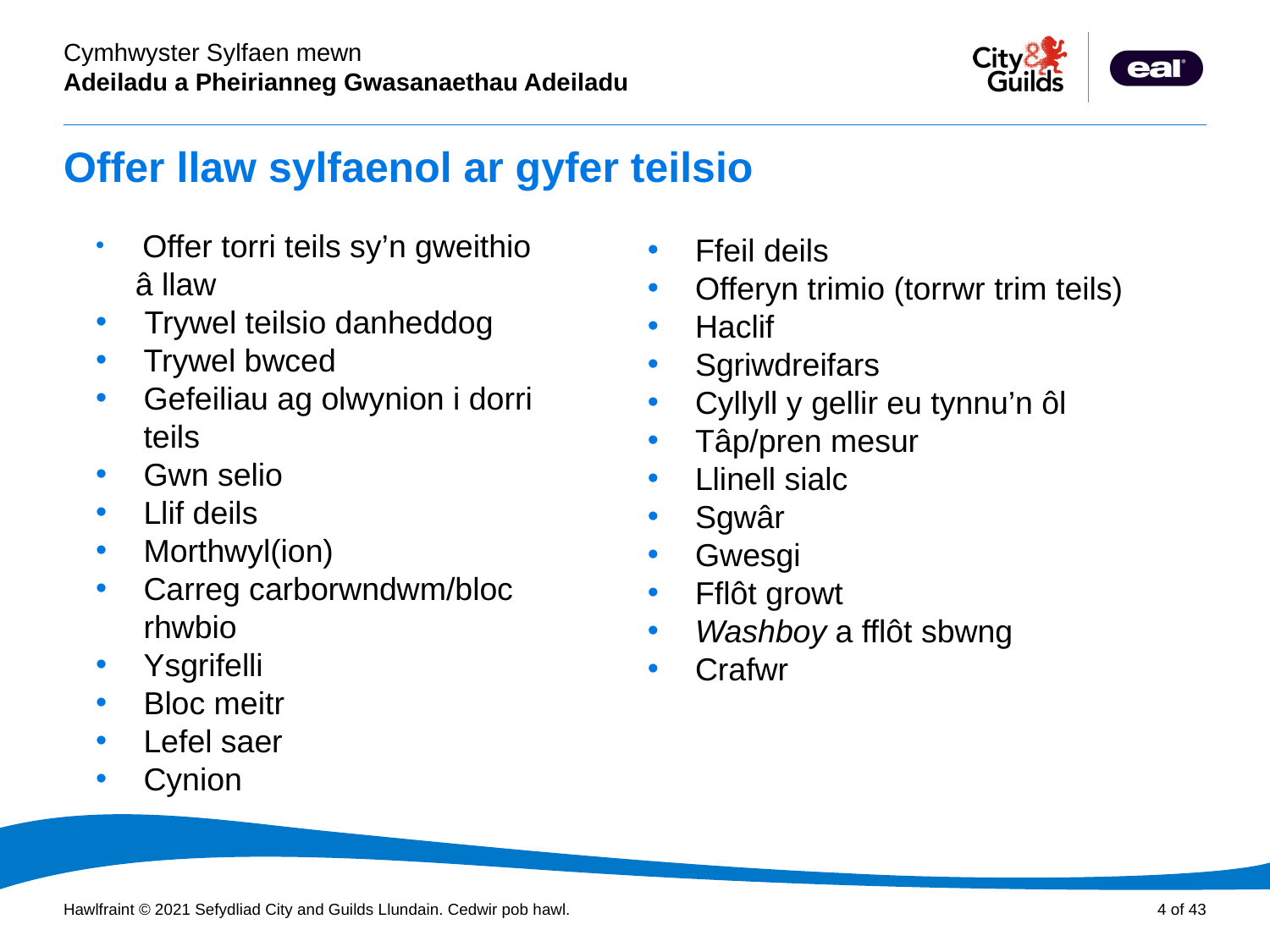

# Offer llaw sylfaenol ar gyfer teilsio
 Offer torri teils sy’n gweithio â llaw
 Trywel teilsio danheddog
Trywel bwced
Gefeiliau ag olwynion i dorri teils
Gwn selio
Llif deils
Morthwyl(ion)
Carreg carborwndwm/bloc rhwbio
Ysgrifelli
Bloc meitr
Lefel saer
Cynion
Ffeil deils
Offeryn trimio (torrwr trim teils)
Haclif
Sgriwdreifars
Cyllyll y gellir eu tynnu’n ôl
Tâp/pren mesur
Llinell sialc
Sgwâr
Gwesgi
Fflôt growt
Washboy a fflôt sbwng
Crafwr